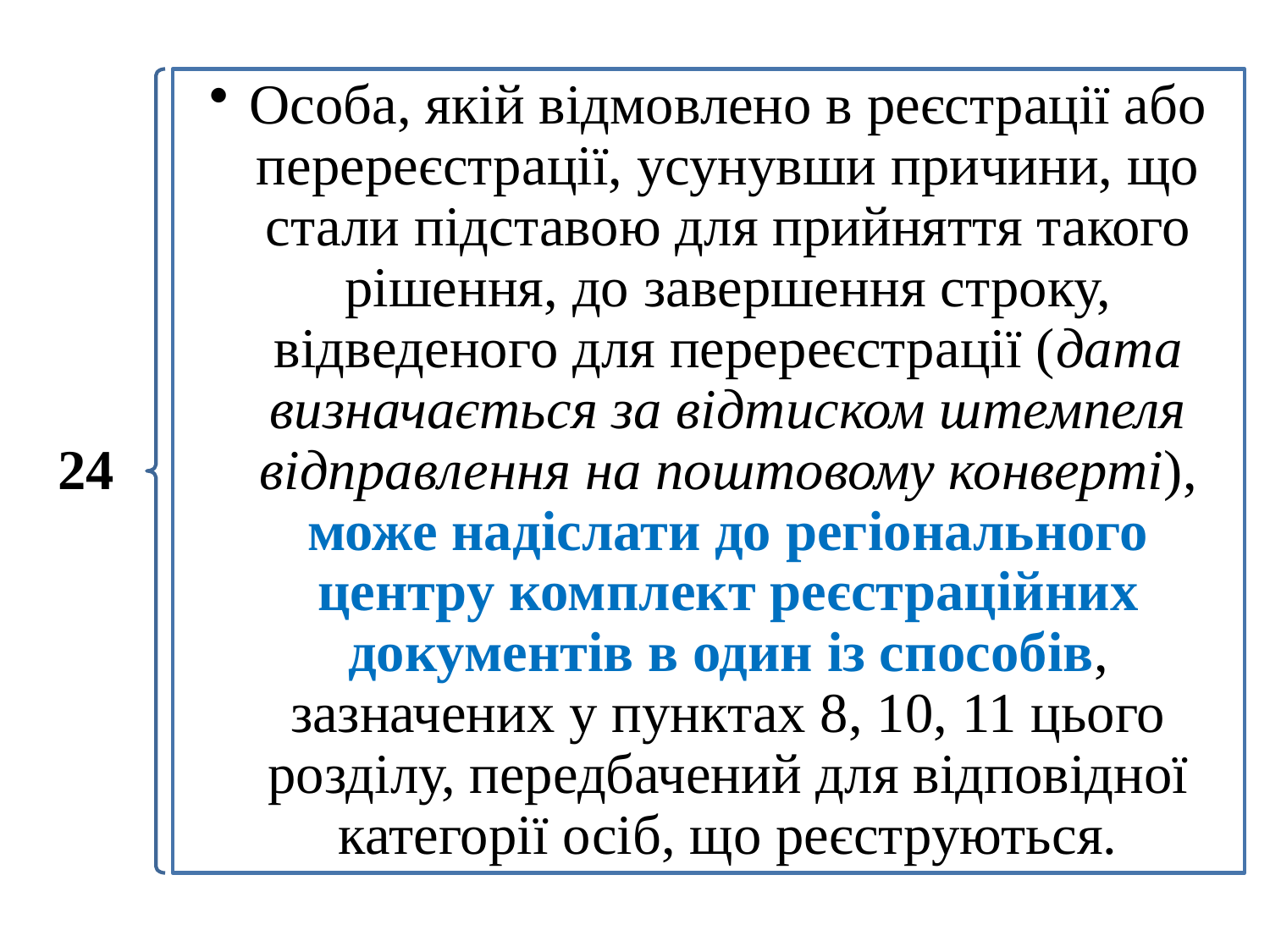

24
Особа, якій відмовлено в реєстрації або перереєстрації, усунувши причини, що стали підставою для прийняття такого рішення, до завершення строку, відведеного для перереєстрації (дата визначається за відтиском штемпеля відправлення на поштовому конверті), може надіслати до регіонального центру комплект реєстраційних документів в один із способів, зазначених у пунктах 8, 10, 11 цього розділу, передбачений для відповідної категорії осіб, що реєструються.